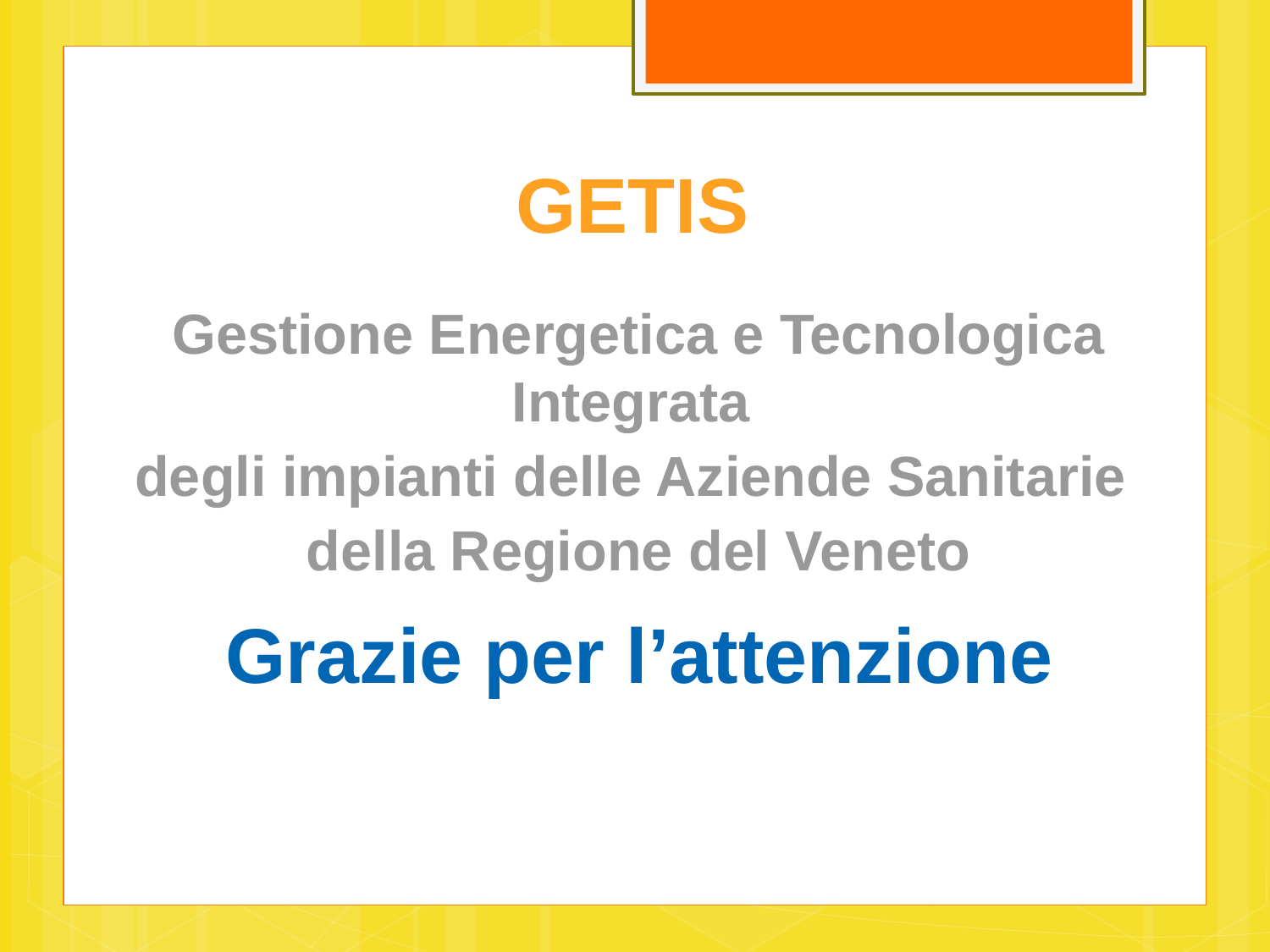

GETIS
Gestione Energetica e Tecnologica Integrata
degli impianti delle Aziende Sanitarie
della Regione del Veneto
Grazie per l’attenzione